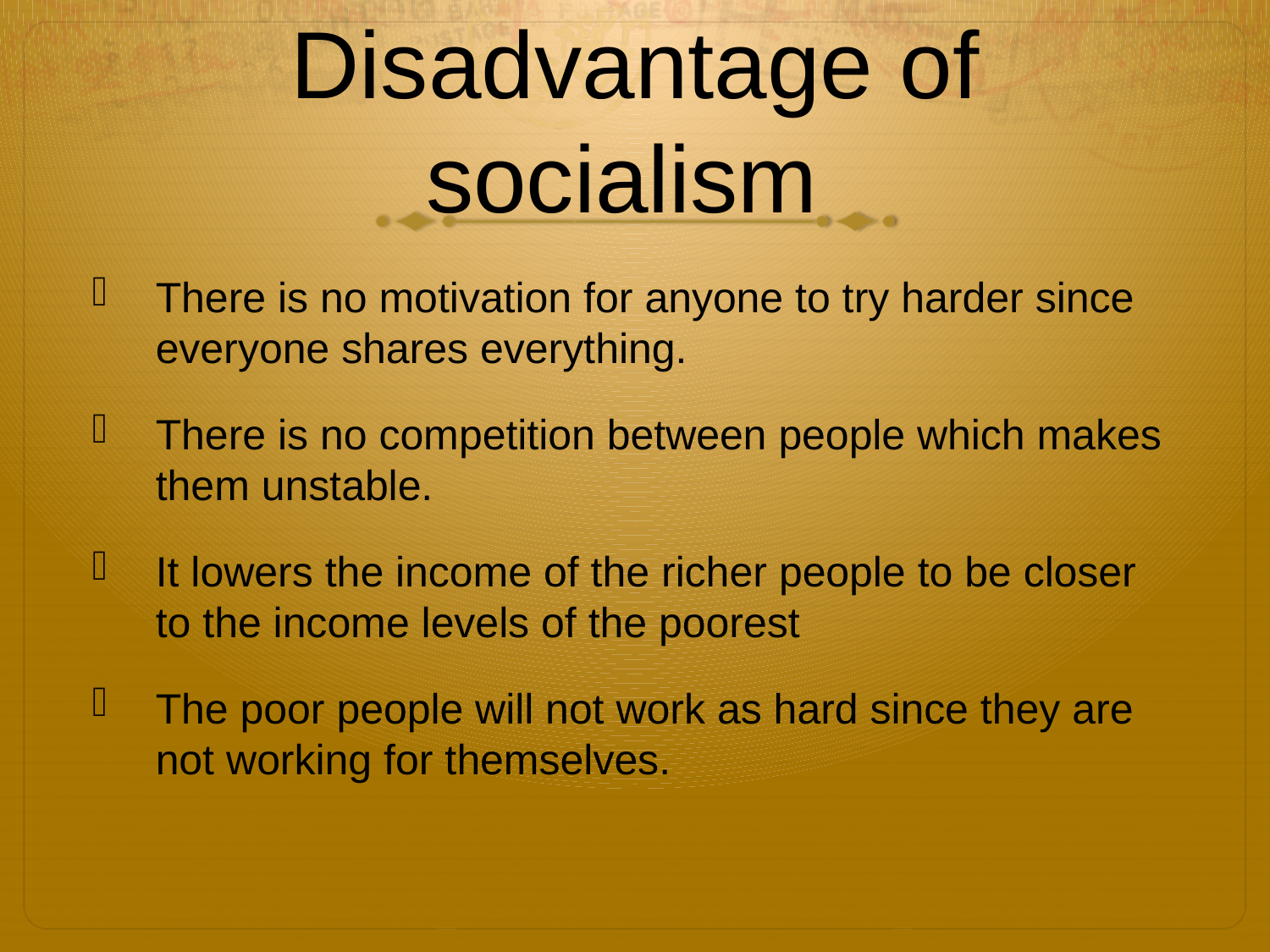

# Disadvantage of socialism
There is no motivation for anyone to try harder since everyone shares everything.
There is no competition between people which makes them unstable.
It lowers the income of the richer people to be closer to the income levels of the poorest
The poor people will not work as hard since they are not working for themselves.